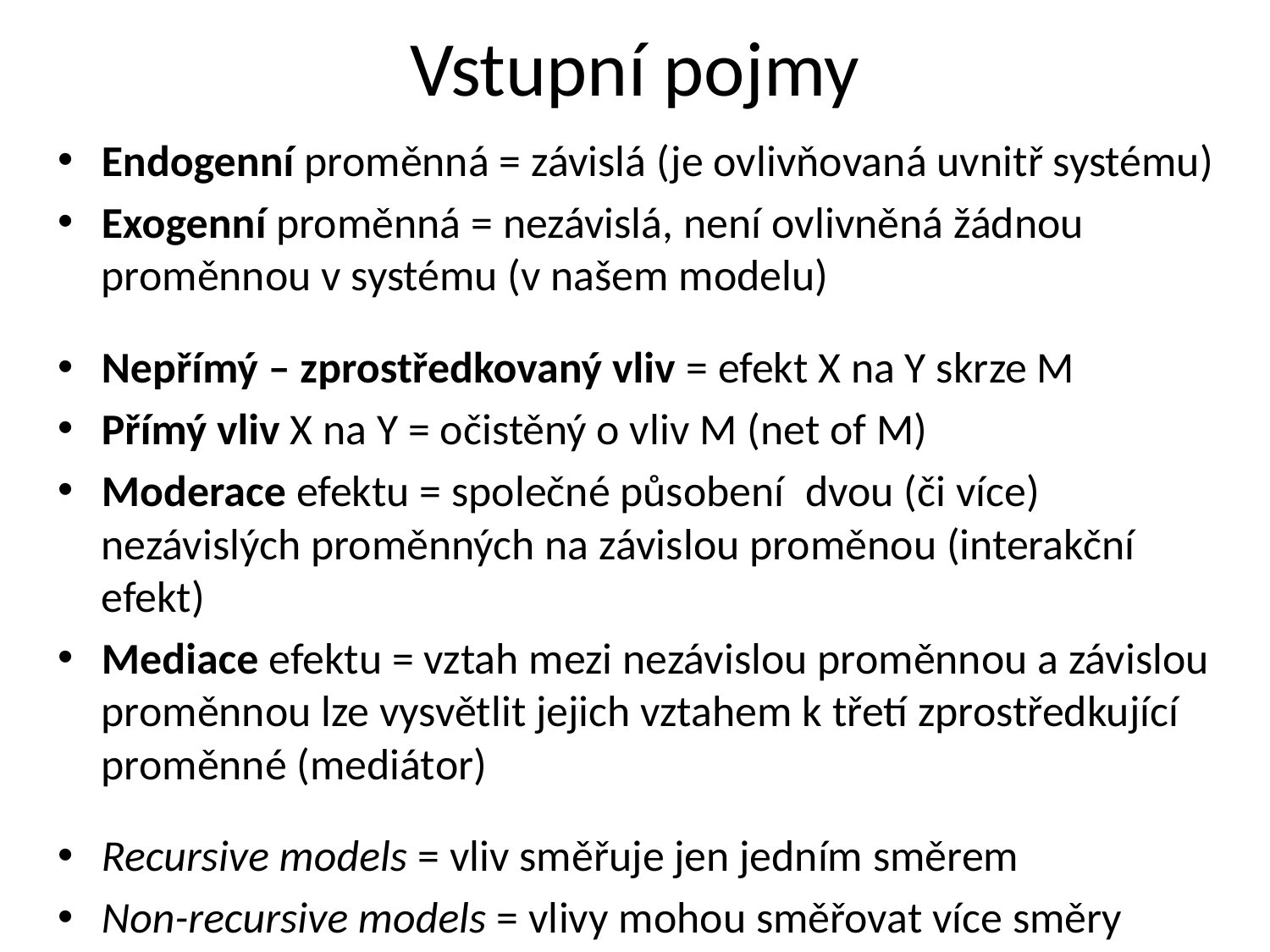

# Vstupní pojmy
Endogenní proměnná = závislá (je ovlivňovaná uvnitř systému)
Exogenní proměnná = nezávislá, není ovlivněná žádnou proměnnou v systému (v našem modelu)

Nepřímý – zprostředkovaný vliv = efekt X na Y skrze M
Přímý vliv X na Y = očistěný o vliv M (net of M)
Moderace efektu = společné působení  dvou (či více) nezávislých proměnných na závislou proměnou (interakční efekt)
Mediace efektu = vztah mezi nezávislou proměnnou a závislou proměnnou lze vysvětlit jejich vztahem k třetí zprostředkující proměnné (mediátor)

Recursive models = vliv směřuje jen jedním směrem
Non-recursive models = vlivy mohou směřovat více směry